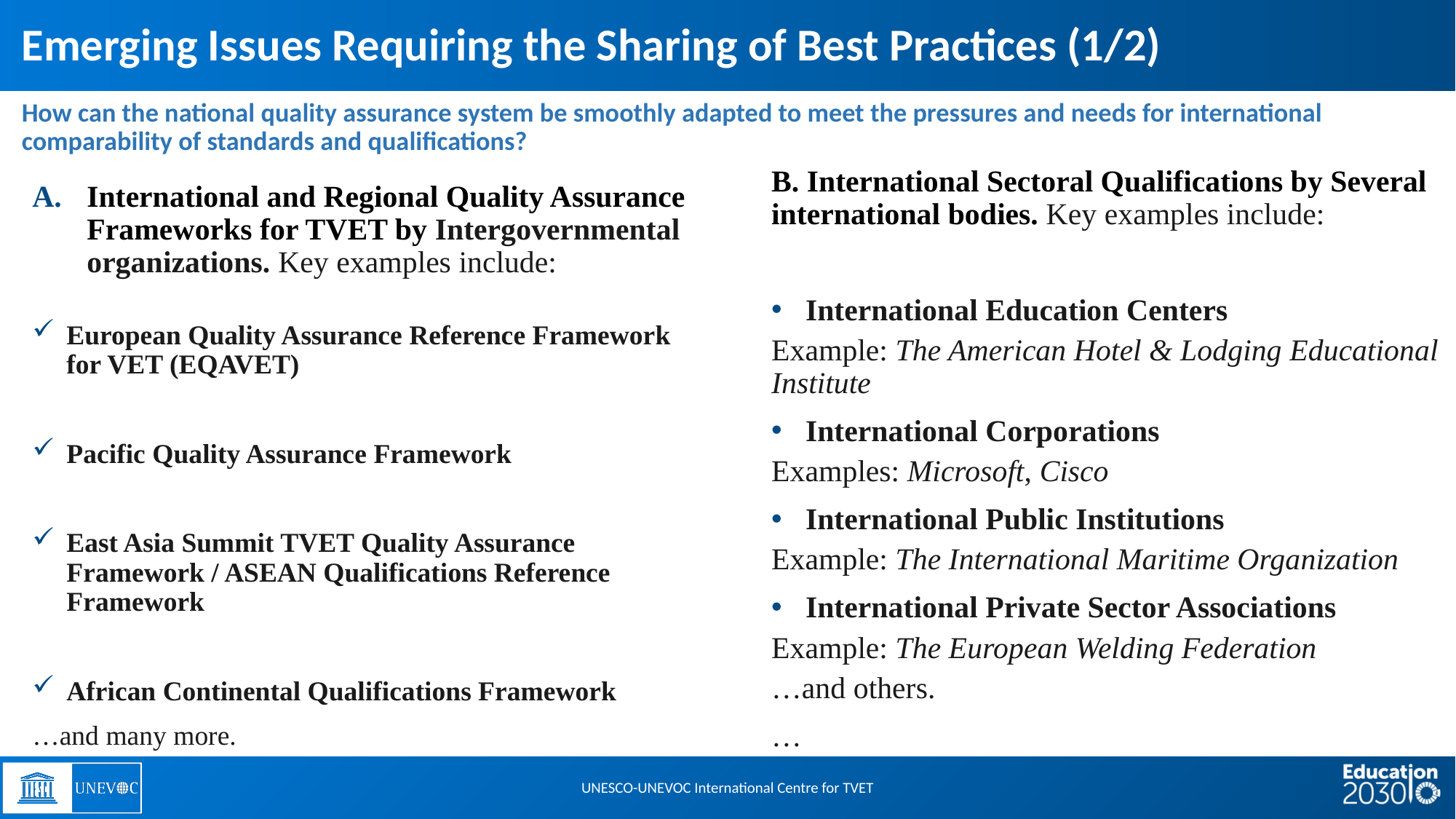

Emerging Issues Requiring the Sharing of Best Practices (1/2)
How can the national quality assurance system be smoothly adapted to meet the pressures and needs for international comparability of standards and qualifications?

B. International Sectoral Qualifications by Several international bodies. Key examples include:

International Education Centers
Example: The American Hotel & Lodging Educational Institute
International Corporations
Examples: Microsoft, Cisco
International Public Institutions
Example: The International Maritime Organization
International Private Sector Associations
Example: The European Welding Federation
…and others.
…

International and Regional Quality Assurance Frameworks for TVET by Intergovernmental organizations. Key examples include:

European Quality Assurance Reference Framework for VET (EQAVET)

Pacific Quality Assurance Framework

East Asia Summit TVET Quality Assurance Framework / ASEAN Qualifications Reference Framework

African Continental Qualifications Framework
…and many more.

UNESCO-UNEVOC International Centre for TVET